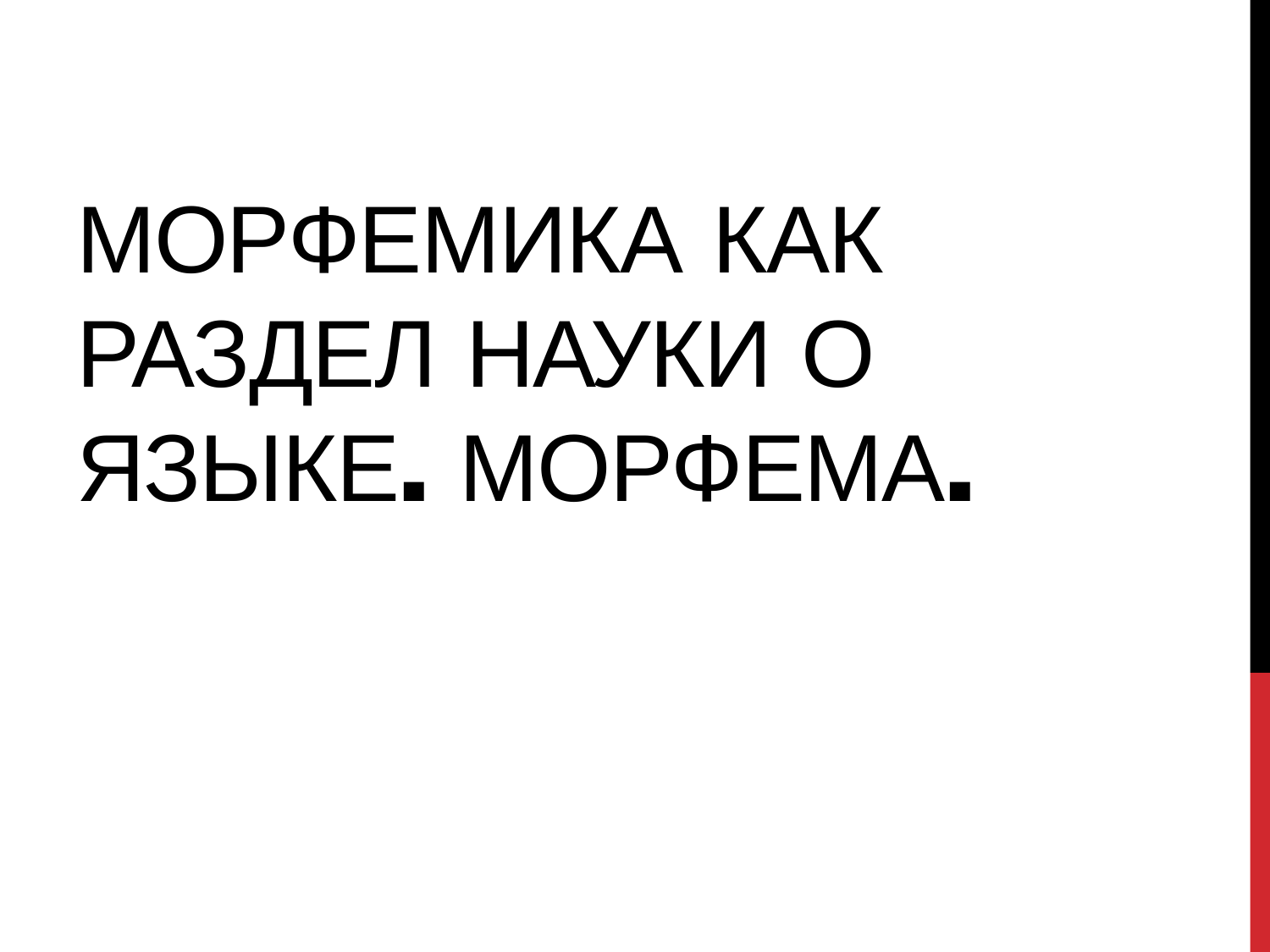

# Морфемика как раздел науки о языке. Морфема.